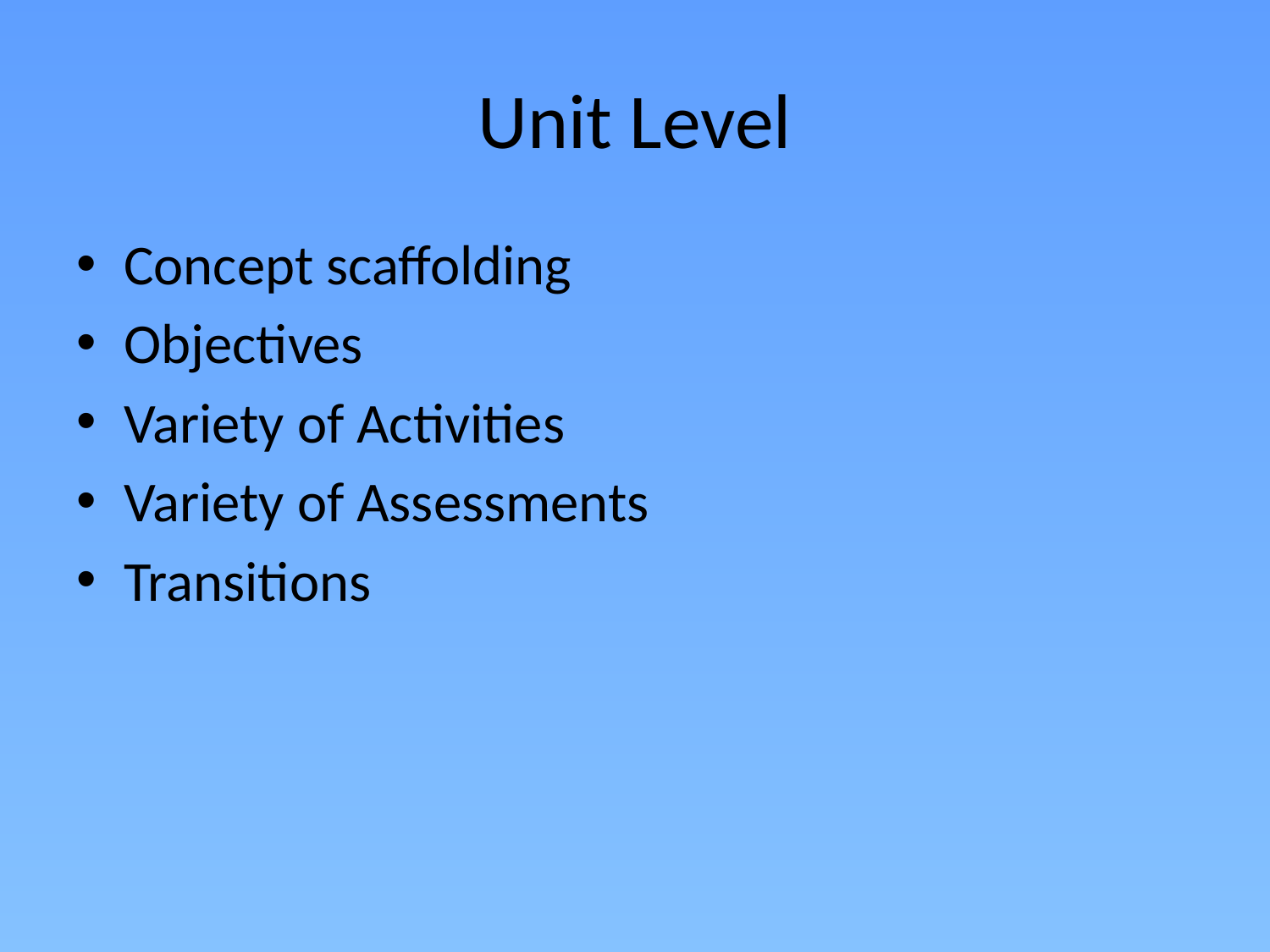

# Unit Level
Concept scaffolding
Objectives
Variety of Activities
Variety of Assessments
Transitions